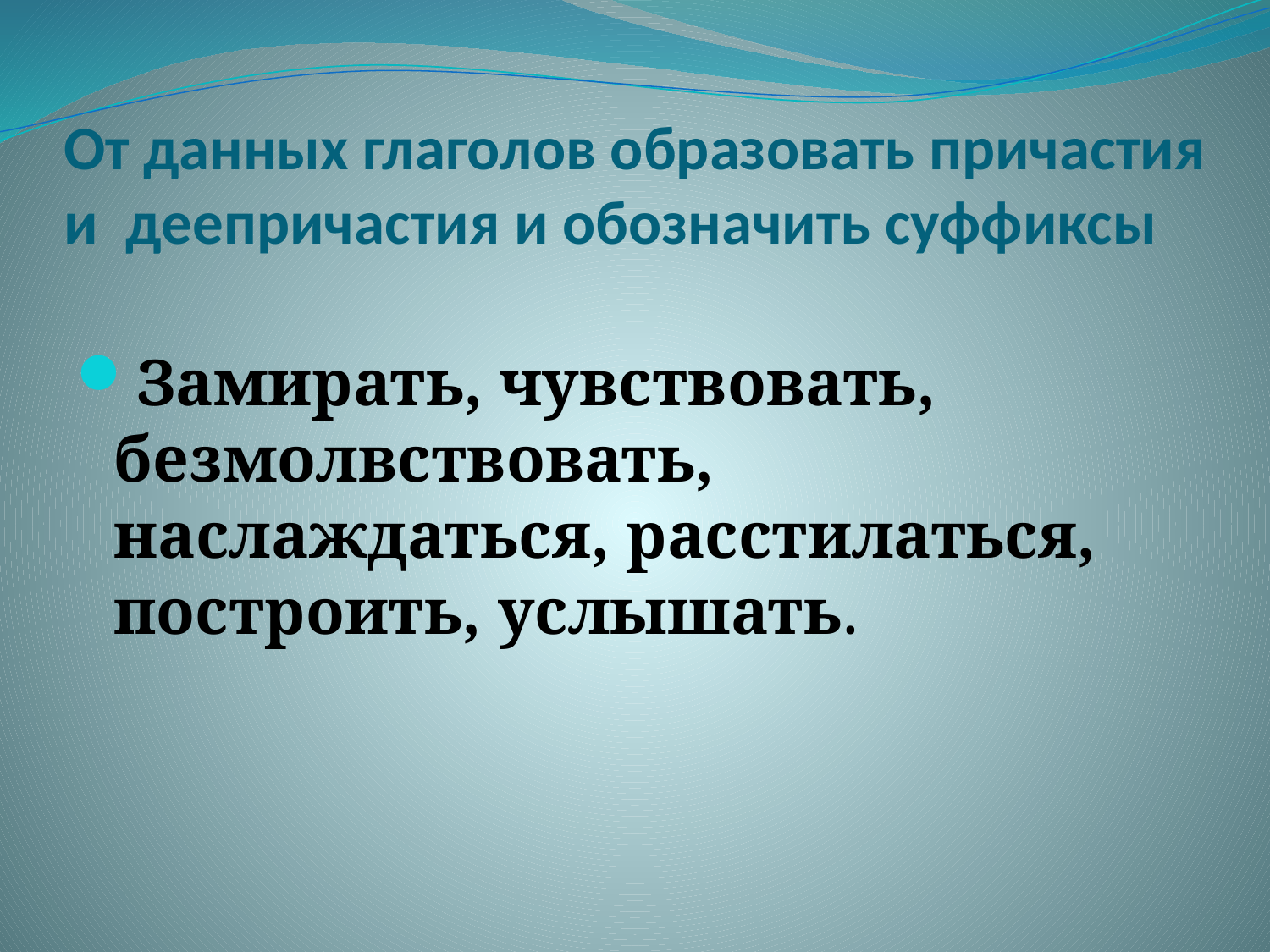

# От данных глаголов образовать причастия и  деепричастия и обозначить суффиксы

Замирать, чувствовать, безмолвствовать, наслаждаться, расстилаться, построить, услышать.